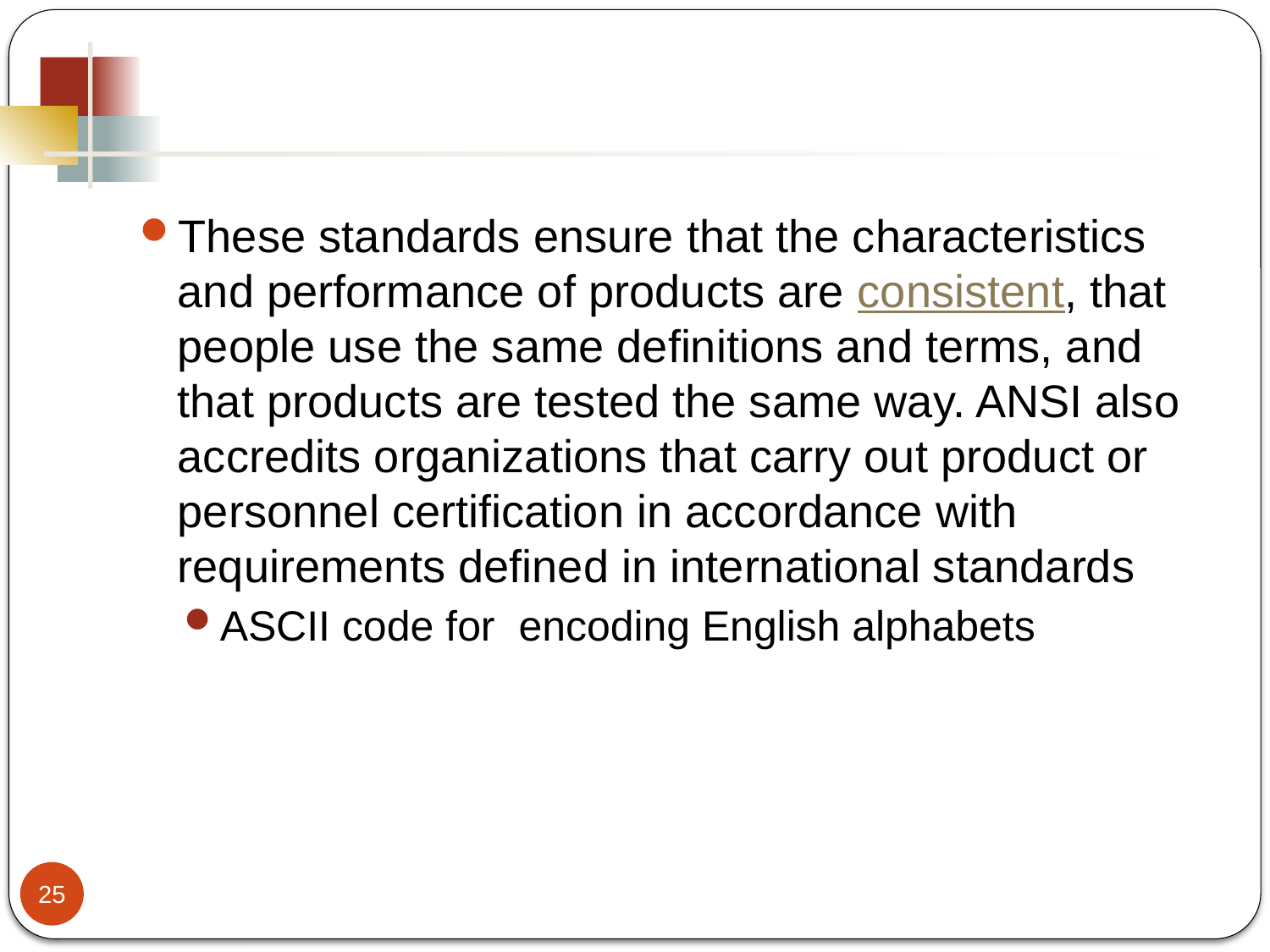

These standards ensure that the characteristics and performance of products are consistent, that people use the same definitions and terms, and that products are tested the same way. ANSI also accredits organizations that carry out product or personnel certification in accordance with requirements defined in international standards
ASCII code for  encoding English alphabets

25